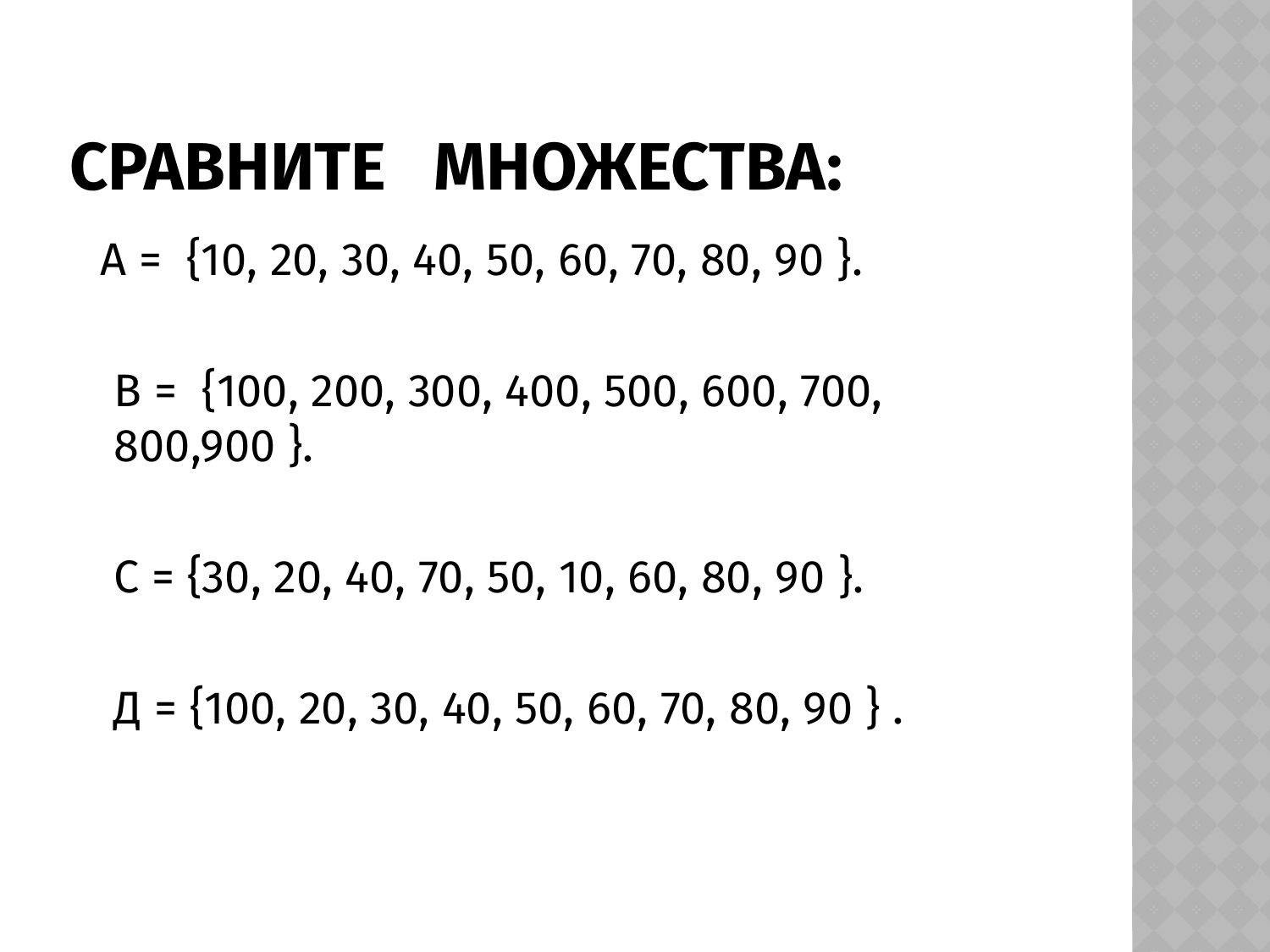

# Сравните   множества:
  А =  {10, 20, 30, 40, 50, 60, 70, 80, 90 }.

	В =  {100, 200, 300, 400, 500, 600, 700, 800,900 }.

	С = {30, 20, 40, 70, 50, 10, 60, 80, 90 }.

	Д = {100, 20, 30, 40, 50, 60, 70, 80, 90 } .